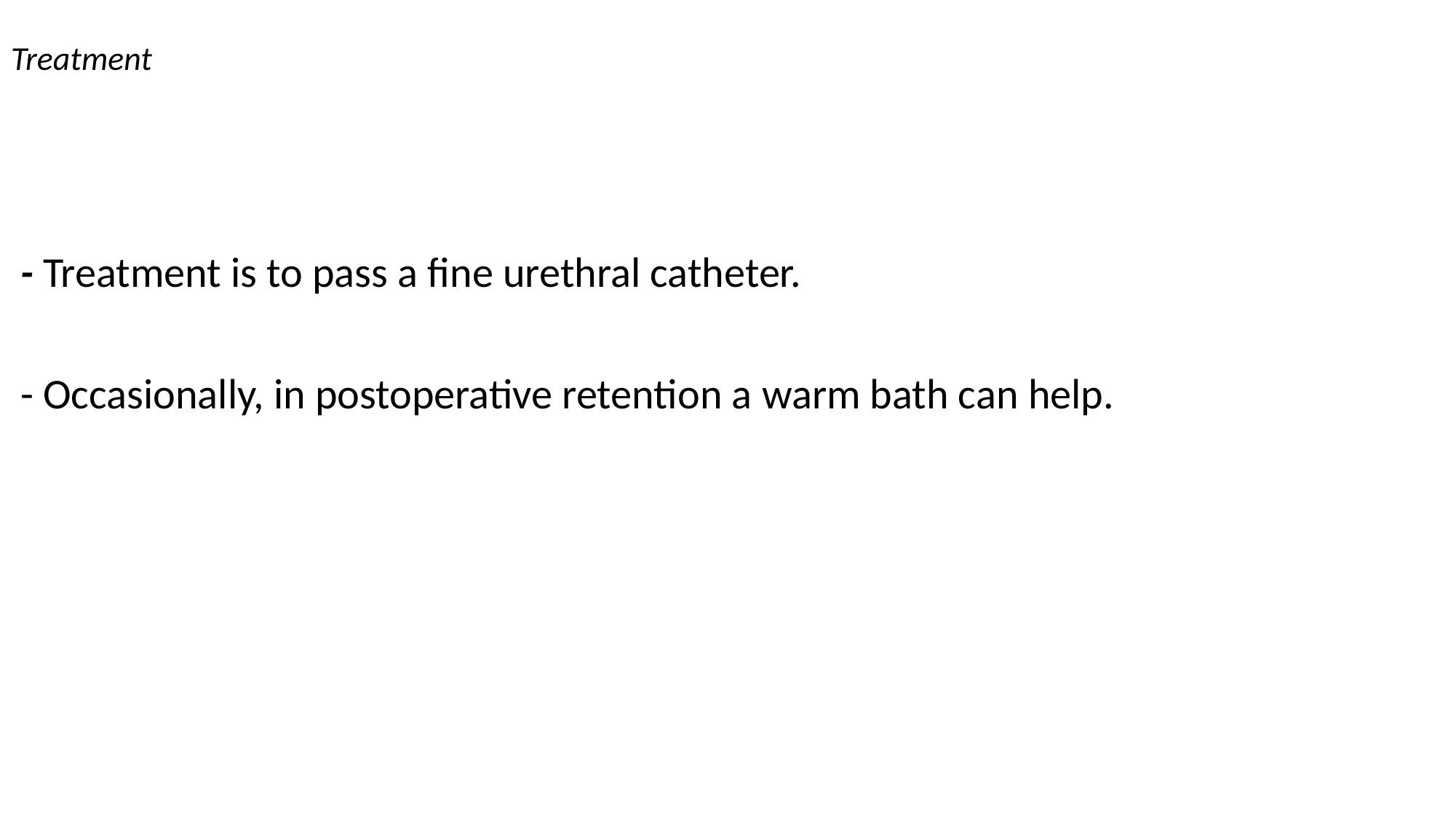

# Treatment

 - Treatment is to pass a fine urethral catheter.

 - Occasionally, in postoperative retention a warm bath can help.